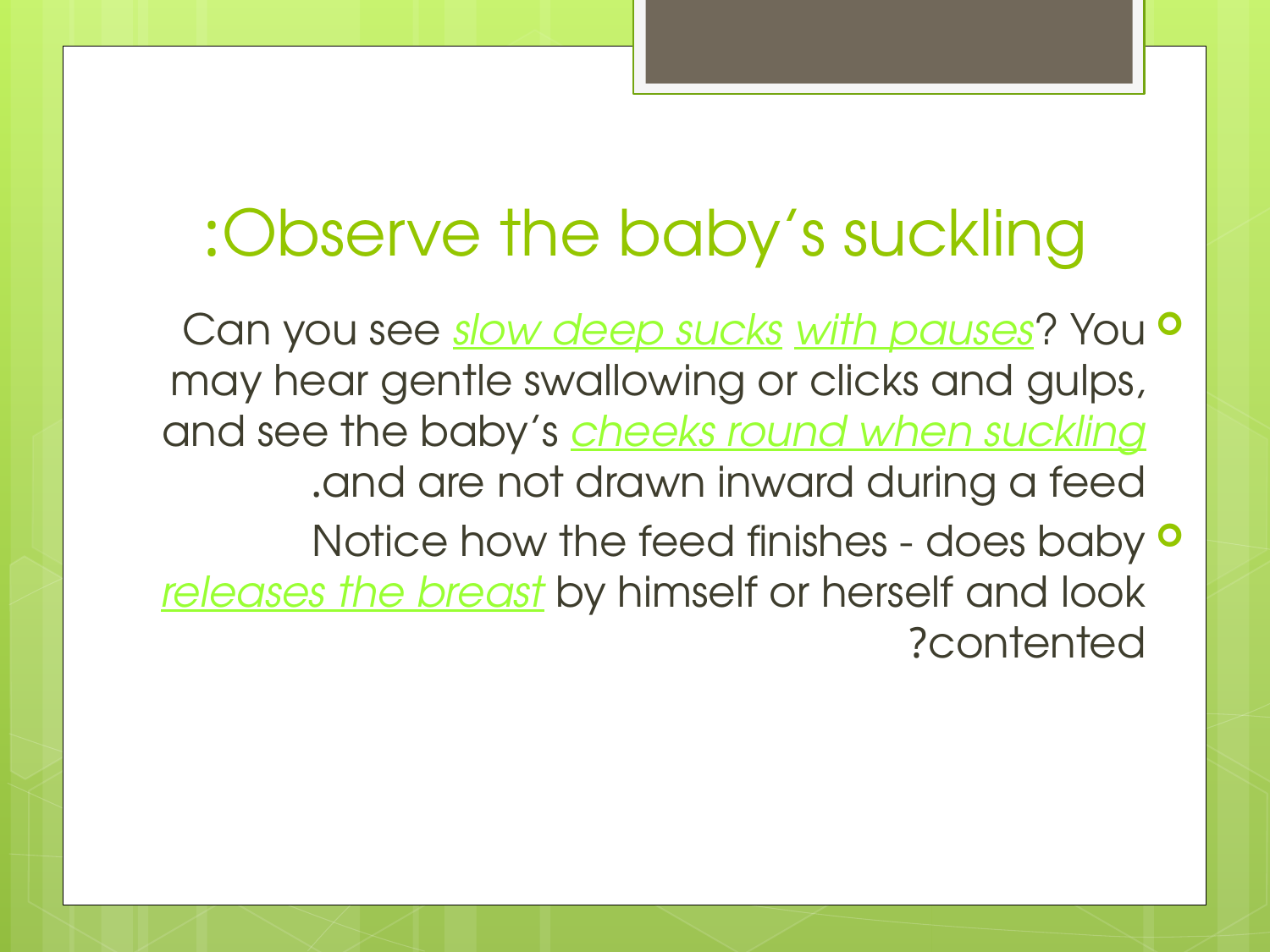

# Observe the baby’s suckling:
Can you see slow deep sucks with pauses? You may hear gentle swallowing or clicks and gulps, and see the baby’s cheeks round when suckling and are not drawn inward during a feed.
Notice how the feed finishes - does baby releases the breast by himself or herself and look contented?